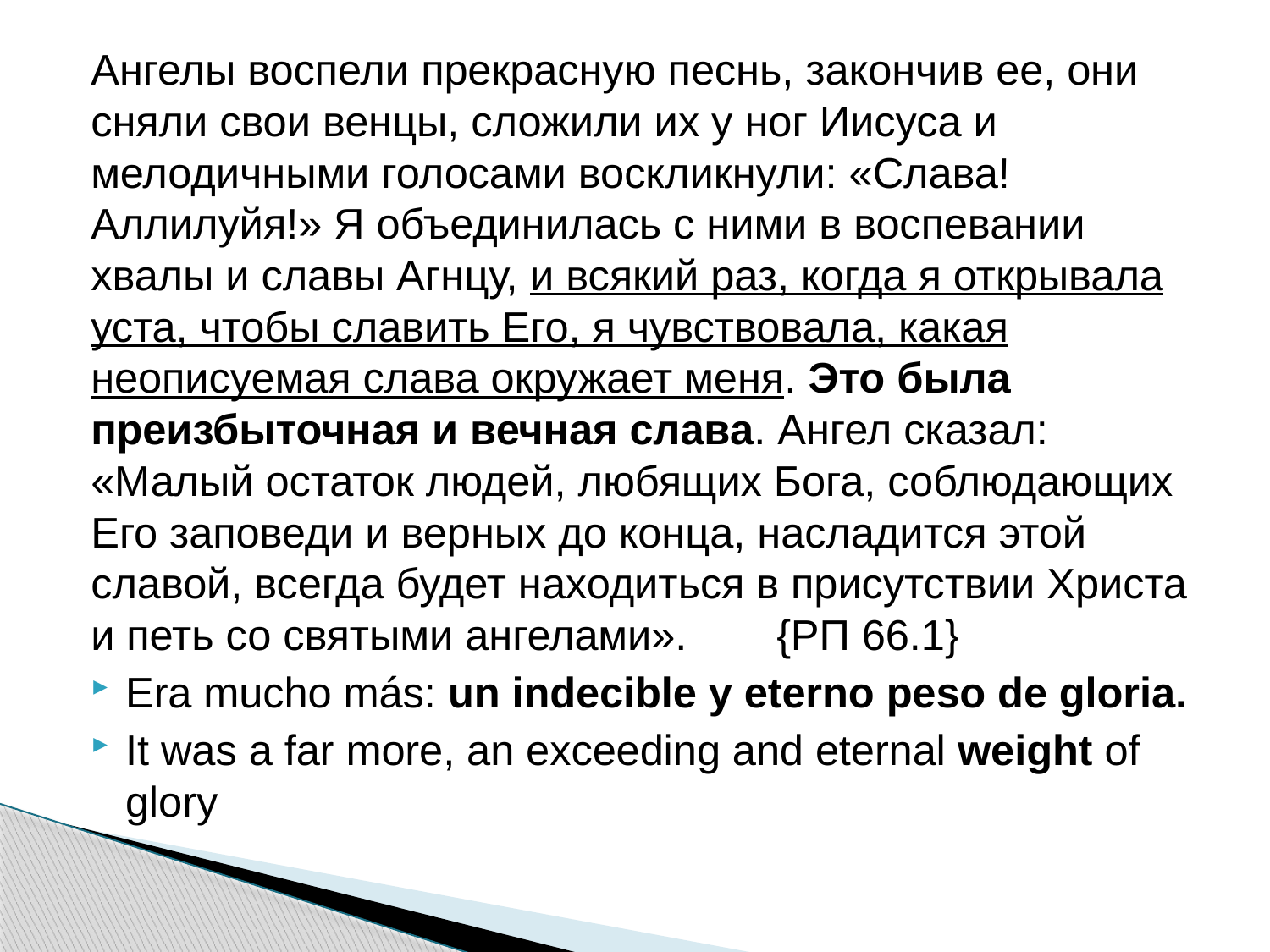

Ангелы воспели прекрасную песнь, закончив ее, они сняли свои венцы, сложили их у ног Иисуса и мелодичными голосами воскликнули: «Слава! Аллилуйя!» Я объединилась с ними в воспевании хвалы и славы Агнцу, и всякий раз, когда я открывала уста, чтобы славить Его, я чувствовала, какая неописуемая слава окружает меня. Это была преизбыточная и вечная слава. Ангел сказал: «Малый остаток людей, любящих Бога, соблюдающих Его заповеди и верных до конца, насладится этой славой, всегда будет находиться в присутствии Христа и петь со святыми ангелами».											{РП 66.1}
Era mucho más: un indecible y eterno peso de gloria.
It was a far more, an exceeding and eternal weight of glory
#